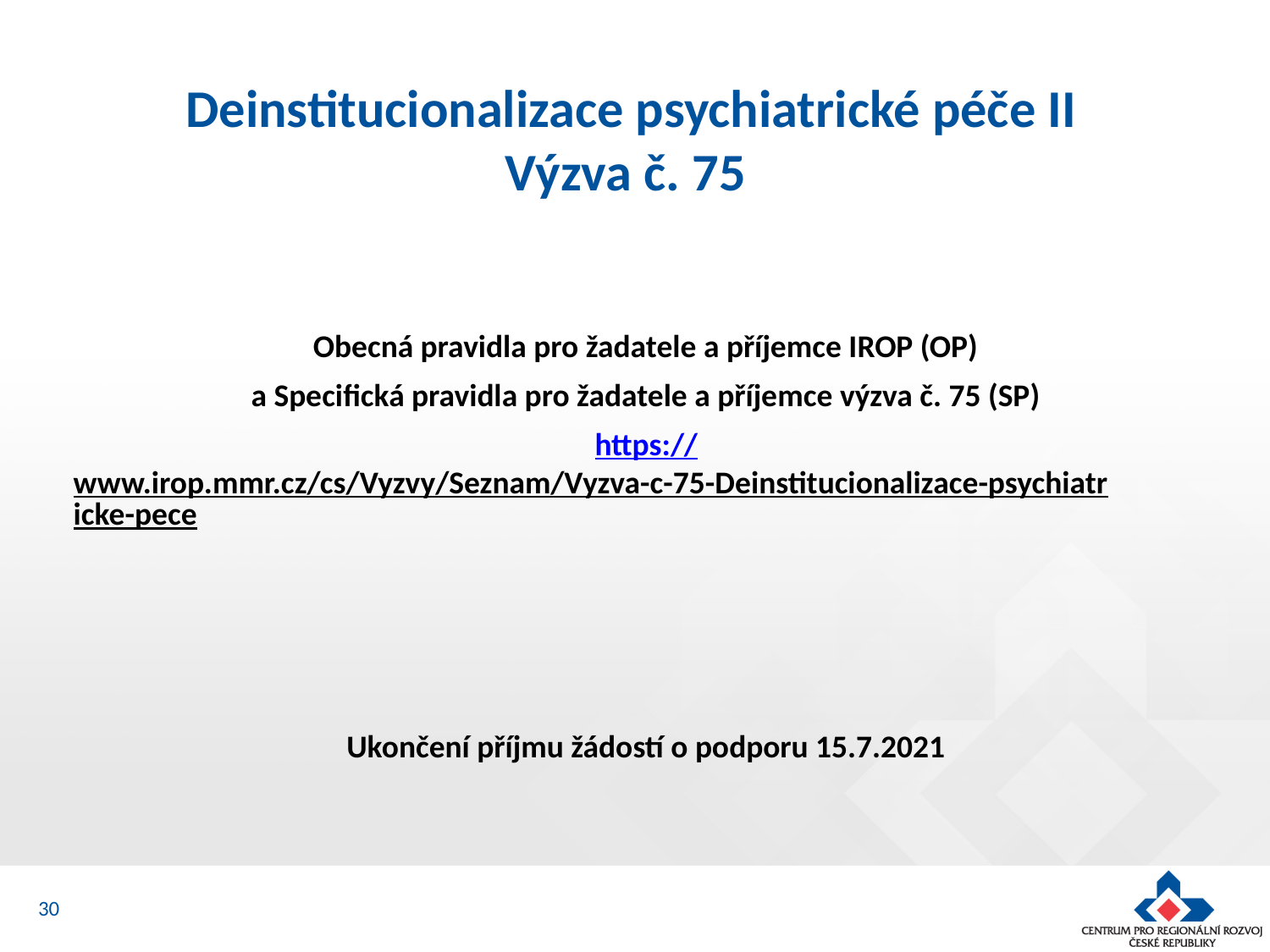

# Deinstitucionalizace psychiatrické péče II Výzva č. 75

Obecná pravidla pro žadatele a příjemce IROP (OP)
a Specifická pravidla pro žadatele a příjemce výzva č. 75 (SP)
https://www.irop.mmr.cz/cs/Vyzvy/Seznam/Vyzva-c-75-Deinstitucionalizace-psychiatricke-pece

Ukončení příjmu žádostí o podporu 15.7.2021

30